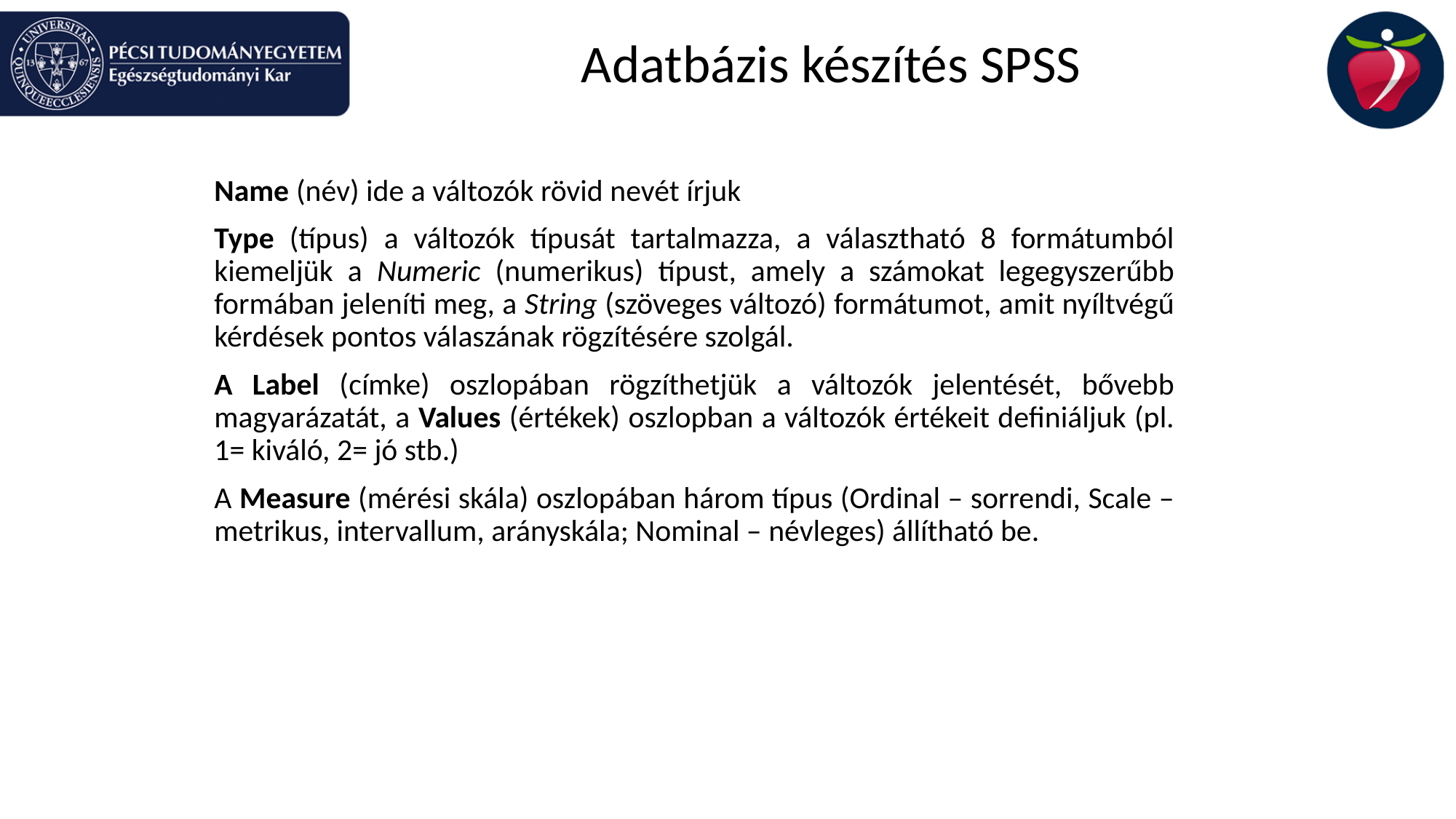

# Adatbázis készítés SPSS
Name (név) ide a változók rövid nevét írjuk
Type (típus) a változók típusát tartalmazza, a választható 8 formátumból kiemeljük a Numeric (numerikus) típust, amely a számokat legegyszerűbb formában jeleníti meg, a String (szöveges változó) formátumot, amit nyíltvégű kérdések pontos válaszának rögzítésére szolgál.
A Label (címke) oszlopában rögzíthetjük a változók jelentését, bővebb magyarázatát, a Values (értékek) oszlopban a változók értékeit definiáljuk (pl. 1= kiváló, 2= jó stb.)
A Measure (mérési skála) oszlopában három típus (Ordinal – sorrendi, Scale – metrikus, intervallum, arányskála; Nominal – névleges) állítható be.